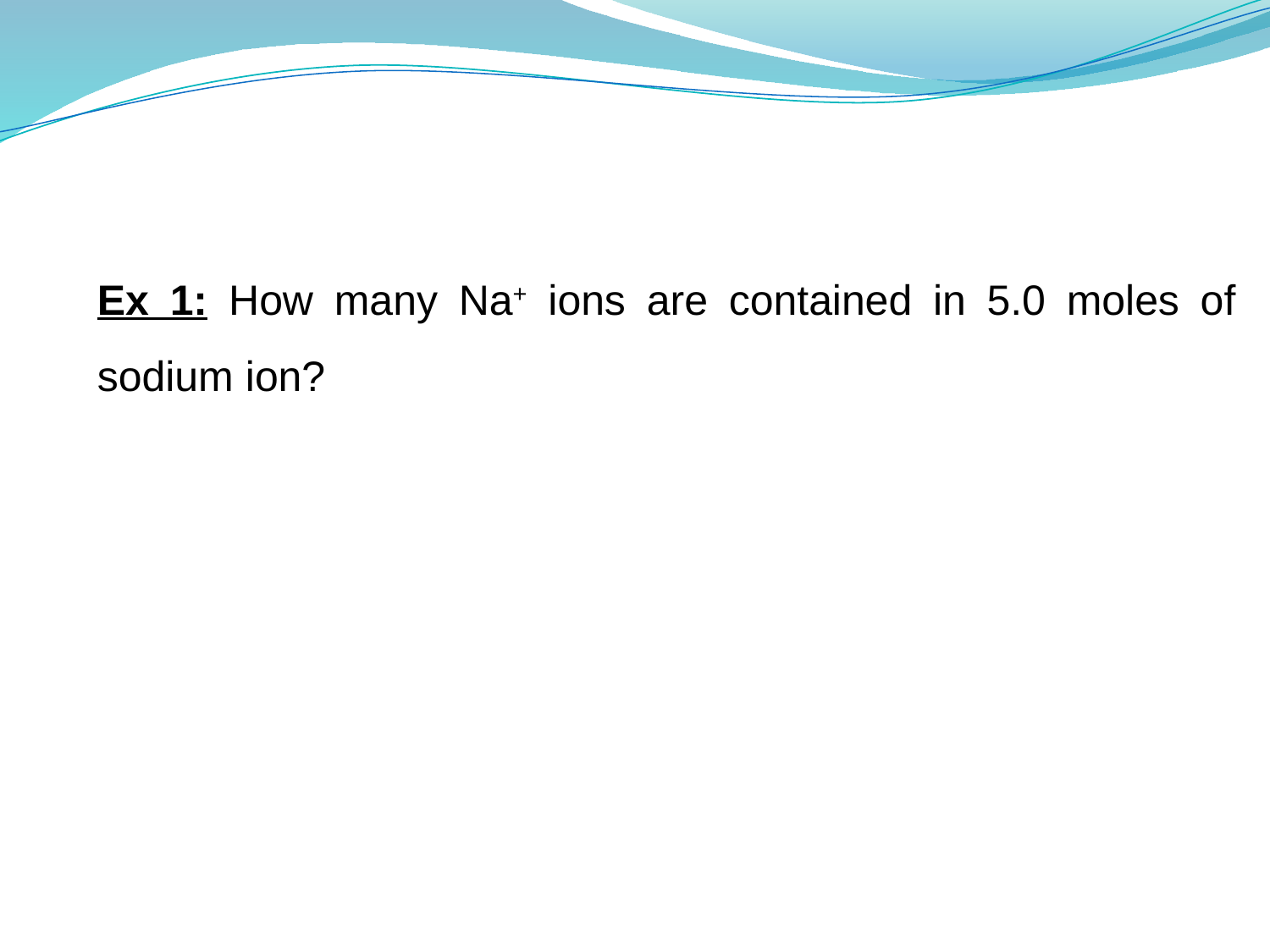

Ex 1: How many Na+ ions are contained in 5.0 moles of sodium ion?